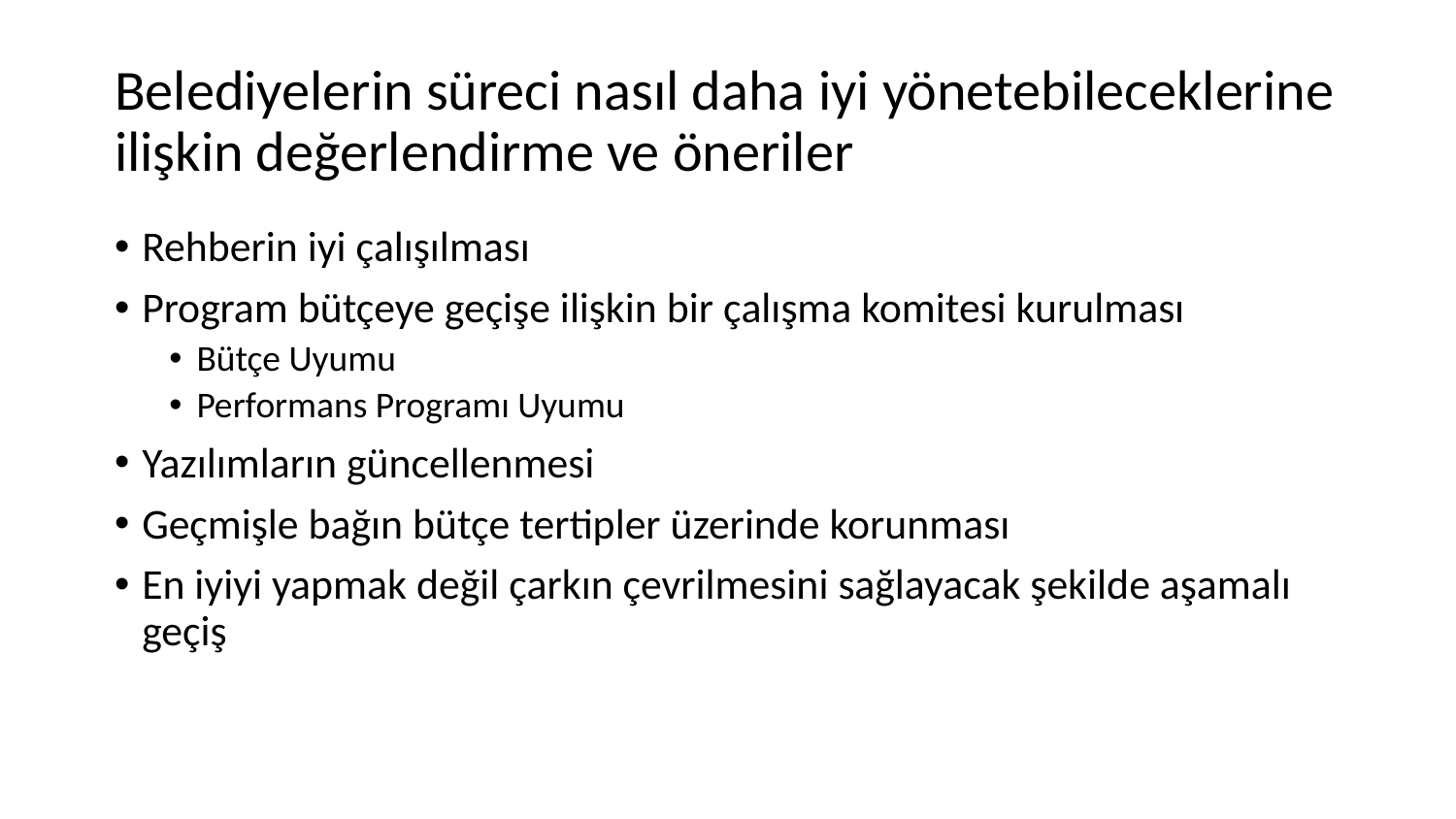

# Belediyelerin süreci nasıl daha iyi yönetebileceklerine ilişkin değerlendirme ve öneriler
Rehberin iyi çalışılması
Program bütçeye geçişe ilişkin bir çalışma komitesi kurulması
Bütçe Uyumu
Performans Programı Uyumu
Yazılımların güncellenmesi
Geçmişle bağın bütçe tertipler üzerinde korunması
En iyiyi yapmak değil çarkın çevrilmesini sağlayacak şekilde aşamalı geçiş